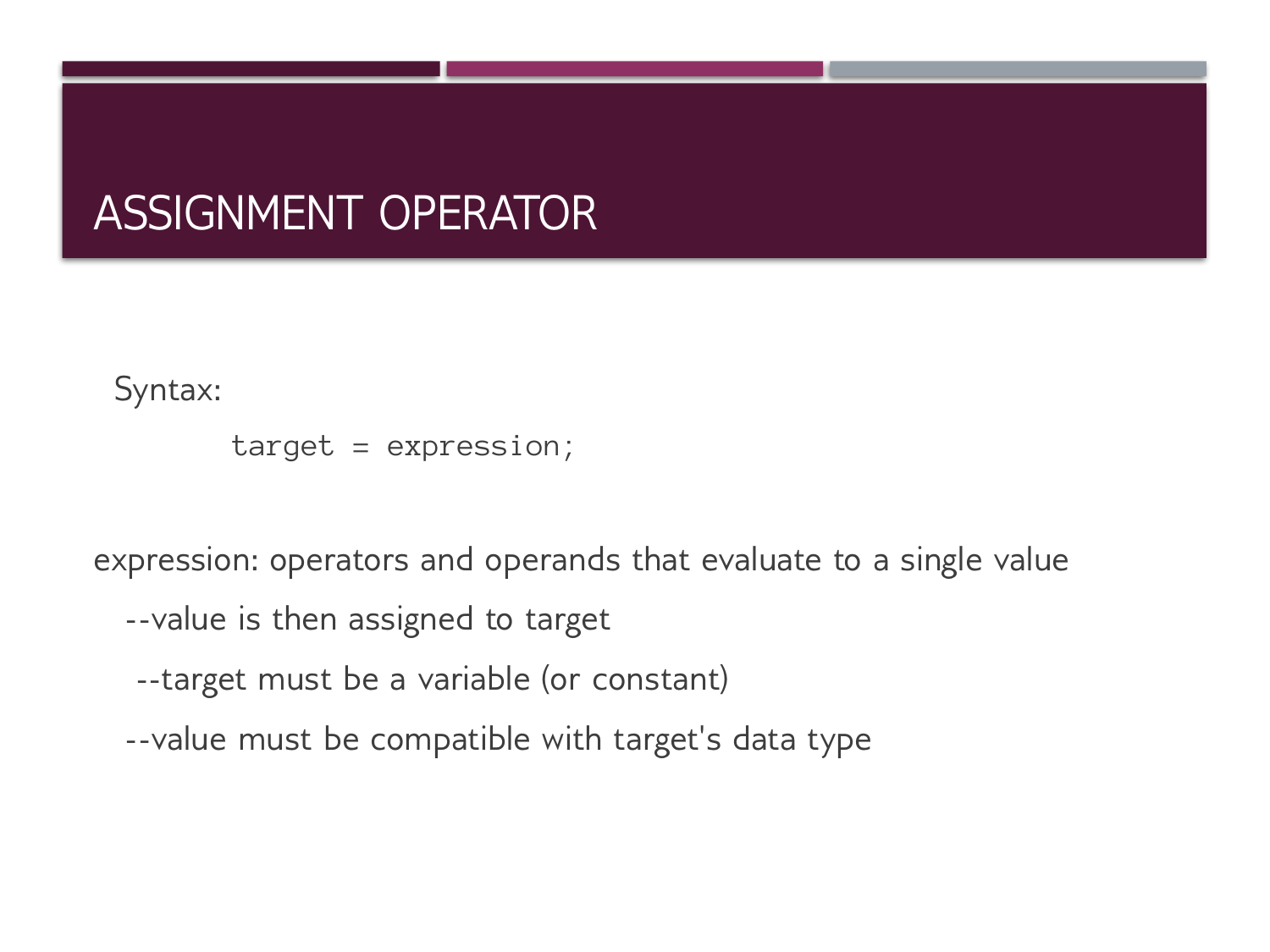

# Assignment Operator
  Syntax:
        target = expression;

expression: operators and operands that evaluate to a single value
   --value is then assigned to target
	--target must be a variable (or constant)
   --value must be compatible with target's data type